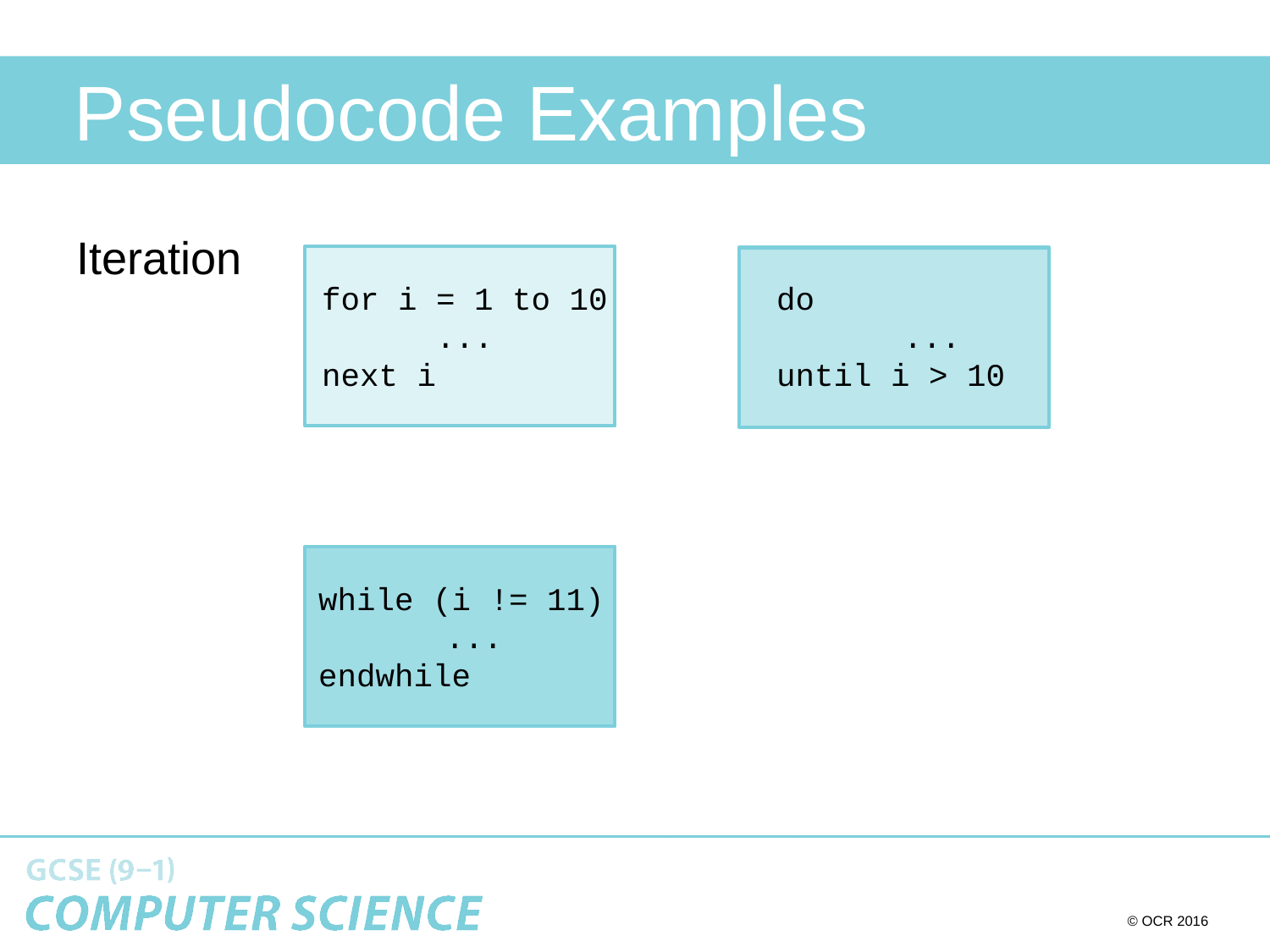

# Pseudocode Examples
Iteration

for i = 1 to 10
...
next i
do		...
until i > 10

while (i != 11)
	...
endwhile